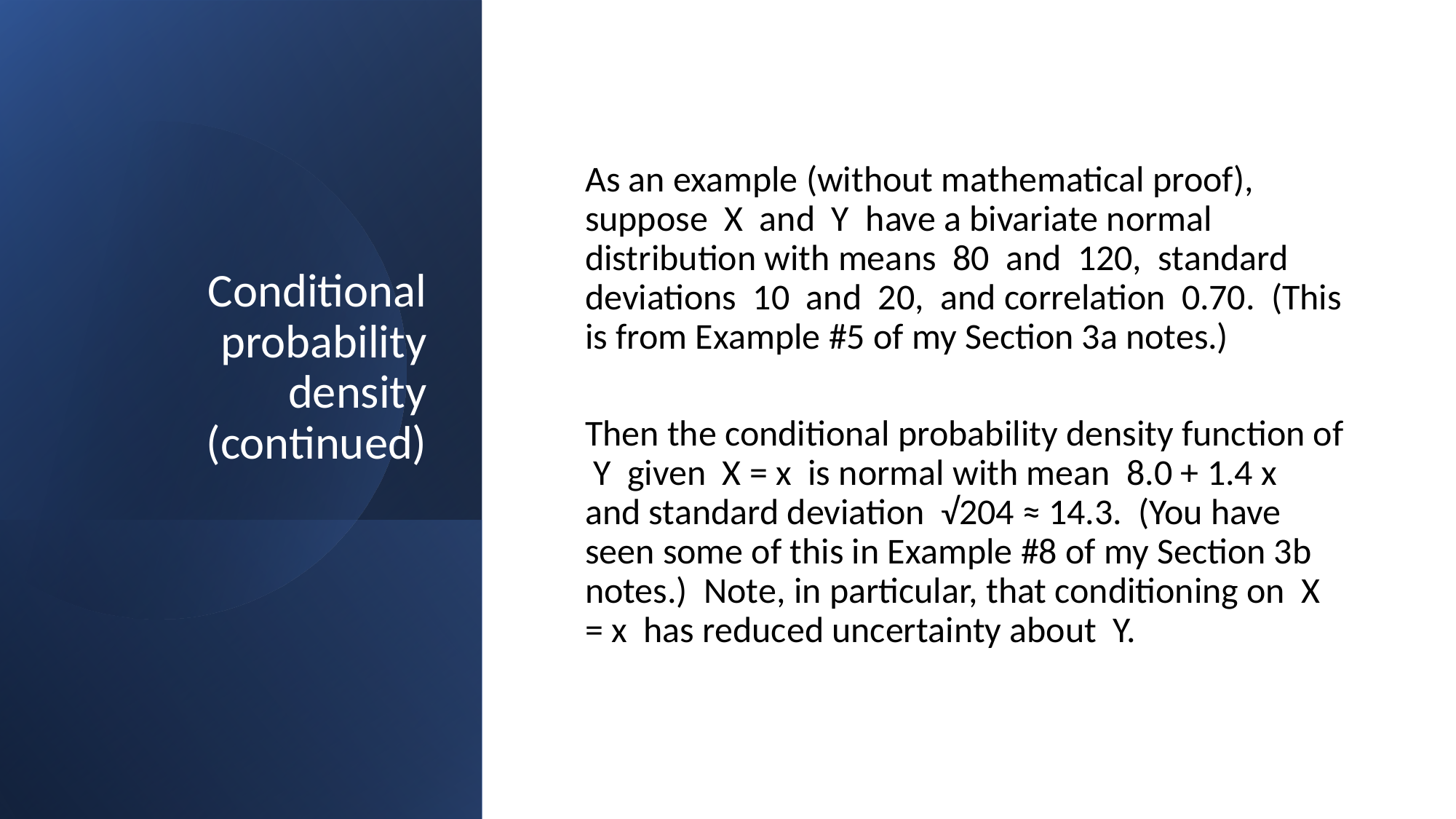

# Conditional probability density (continued)
As an example (without mathematical proof), suppose  X  and  Y  have a bivariate normal distribution with means  80  and  120,  standard deviations  10  and  20,  and correlation  0.70.  (This is from Example #5 of my Section 3a notes.)

Then the conditional probability density function of  Y  given  X = x  is normal with mean  8.0 + 1.4 x  and standard deviation  √204 ≈ 14.3.  (You have seen some of this in Example #8 of my Section 3b notes.)  Note, in particular, that conditioning on  X = x  has reduced uncertainty about  Y.